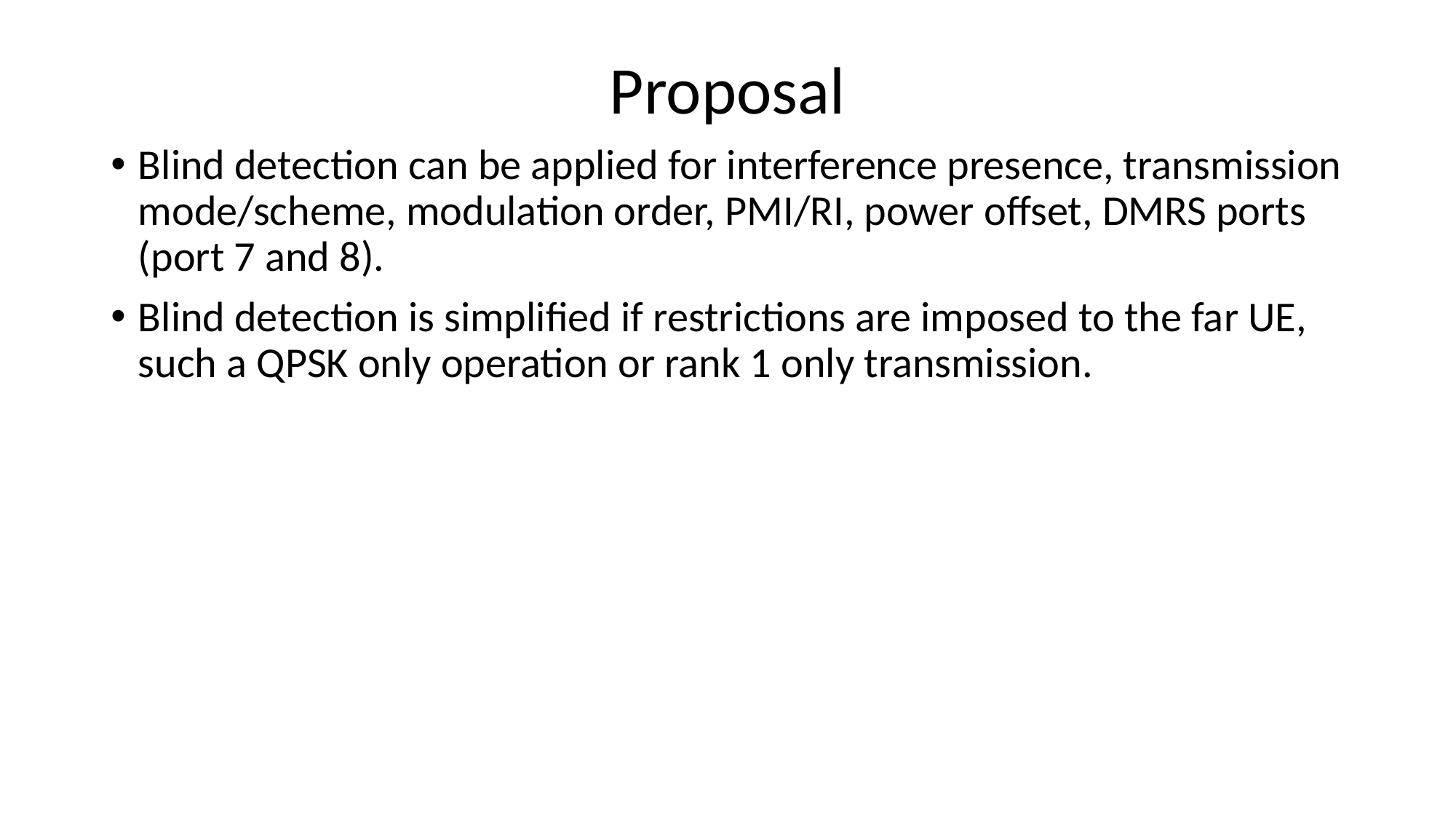

# Proposal
Blind detection can be applied for interference presence, transmission mode/scheme, modulation order, PMI/RI, power offset, DMRS ports (port 7 and 8).
Blind detection is simplified if restrictions are imposed to the far UE, such a QPSK only operation or rank 1 only transmission.